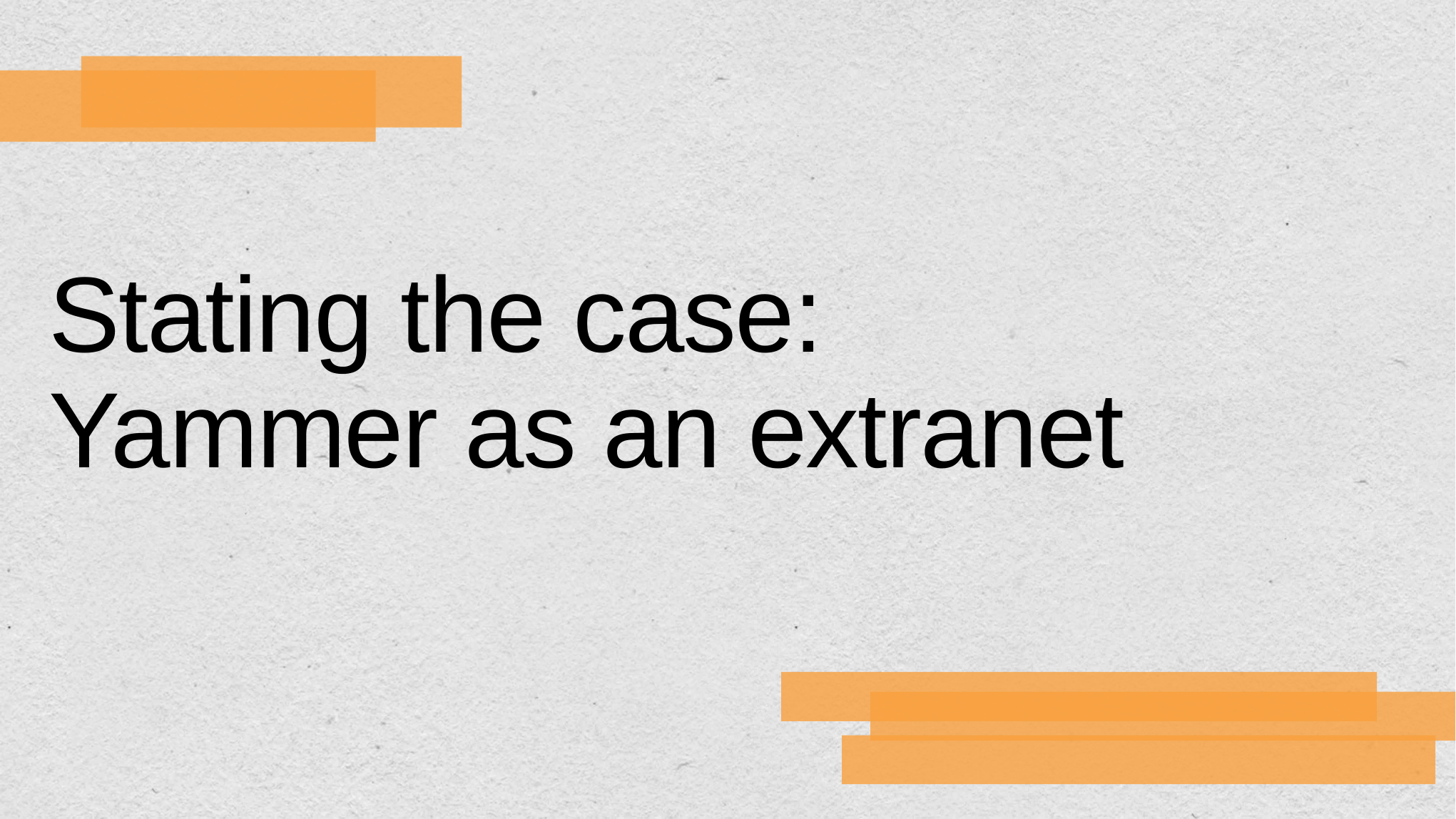

# Stating the case: Yammer as an extranet